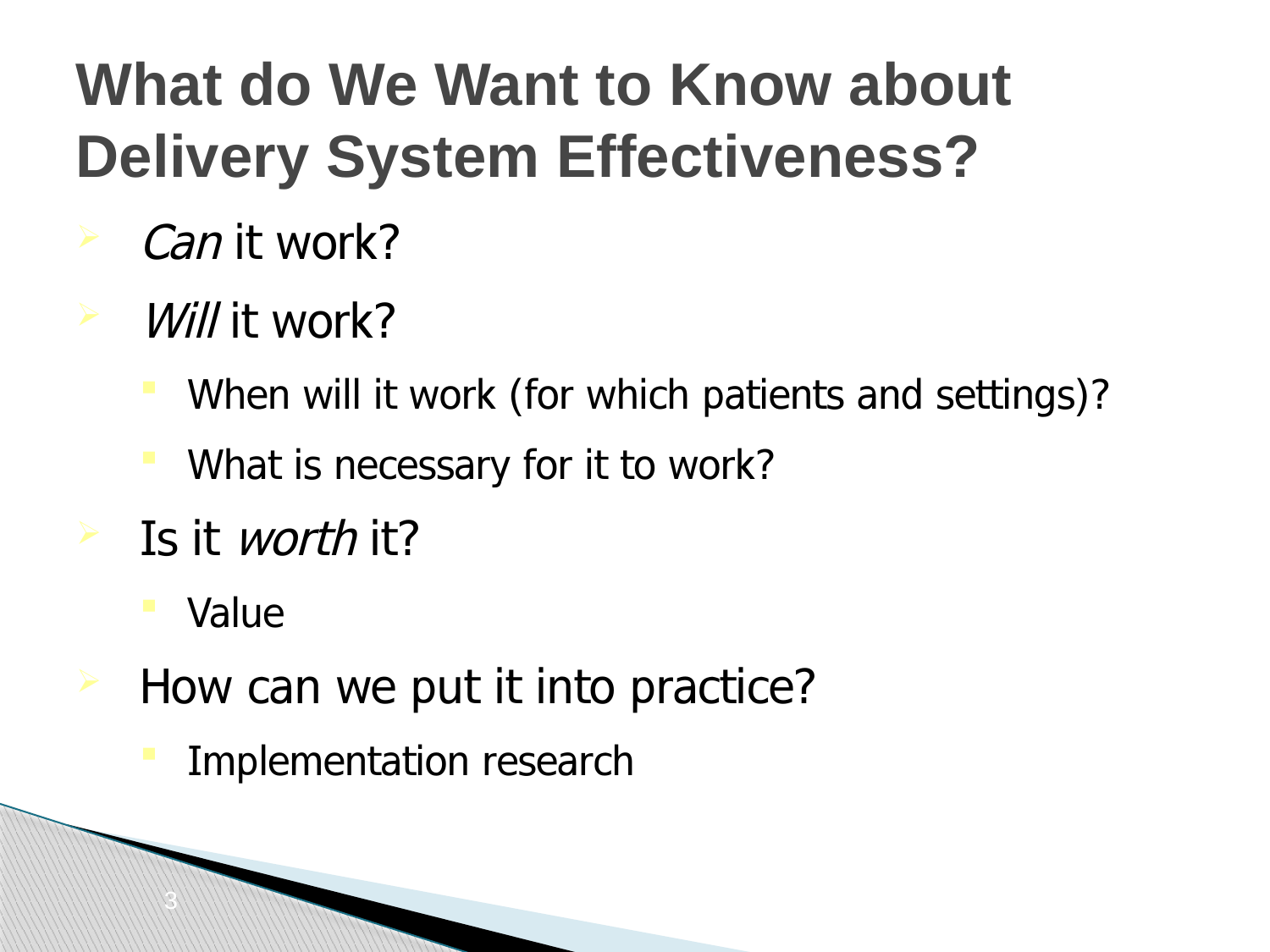

# What do We Want to Know about Delivery System Effectiveness?
Can it work?
Will it work?
When will it work (for which patients and settings)?
What is necessary for it to work?
Is it worth it?
Value
How can we put it into practice?
Implementation research

3